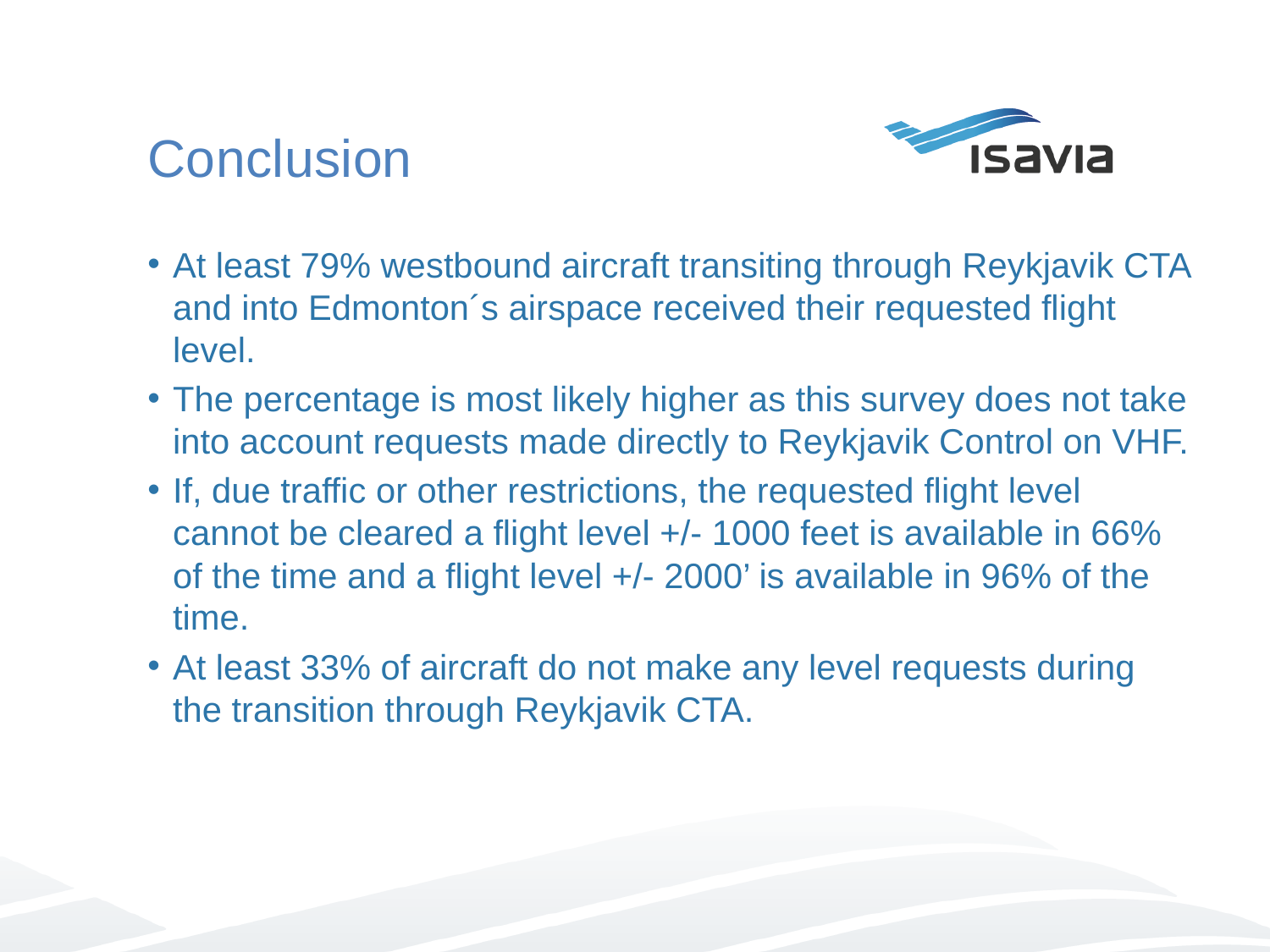

# Conclusion
At least 79% westbound aircraft transiting through Reykjavik CTA and into Edmonton´s airspace received their requested flight level.
The percentage is most likely higher as this survey does not take into account requests made directly to Reykjavik Control on VHF.
If, due traffic or other restrictions, the requested flight level cannot be cleared a flight level +/- 1000 feet is available in 66% of the time and a flight level +/- 2000’ is available in 96% of the time.
At least 33% of aircraft do not make any level requests during the transition through Reykjavik CTA.